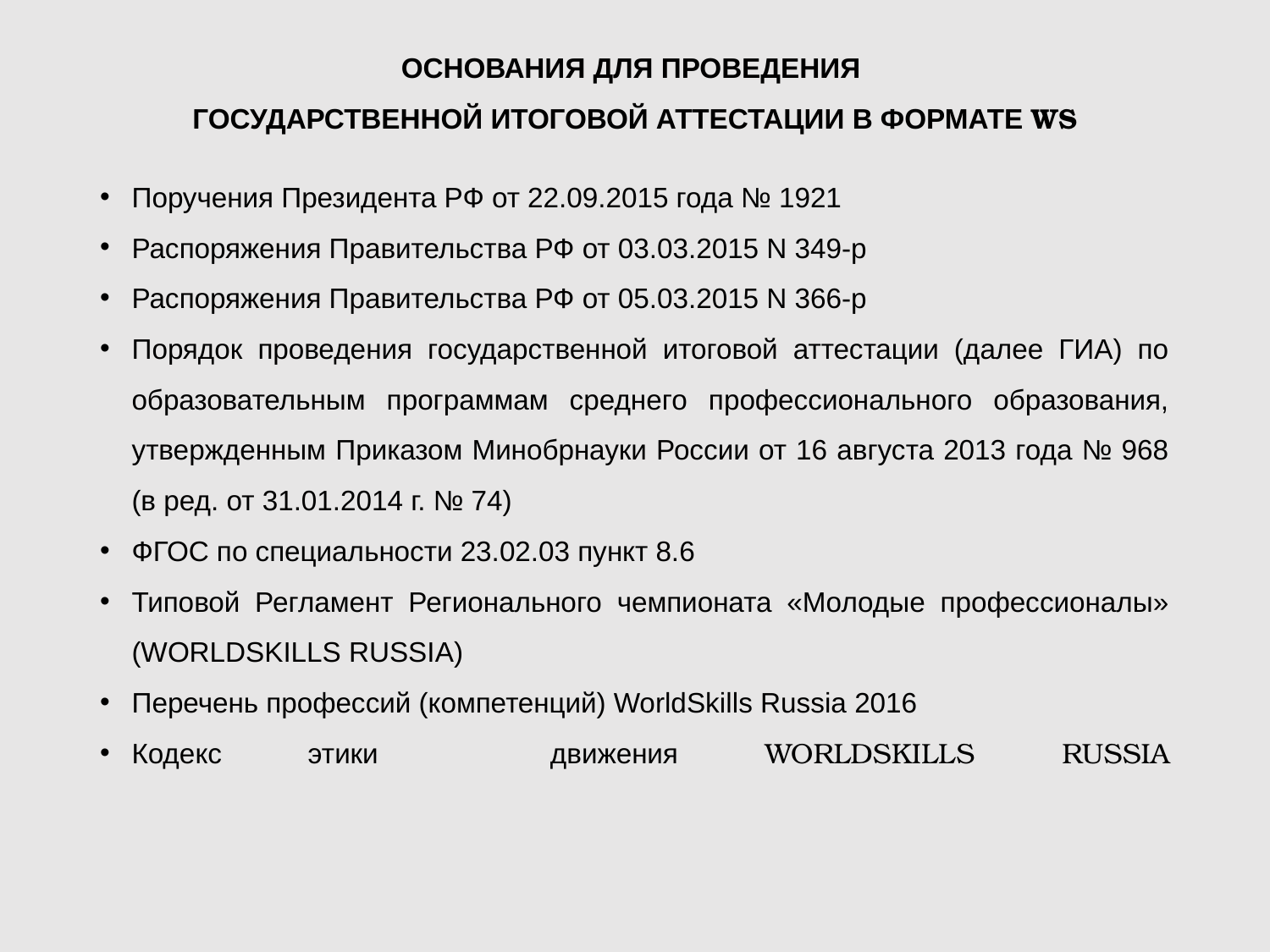

# Основания для проведения государственной итоговой аттестации в формате WS
Поручения Президента РФ от 22.09.2015 года № 1921
Распоряжения Правительства РФ от 03.03.2015 N 349-р
Распоряжения Правительства РФ от 05.03.2015 N 366-р
Порядок проведения государственной итоговой аттестации (далее ГИА) по образовательным программам среднего профессионального образования, утвержденным Приказом Минобрнауки России от 16 августа 2013 года № 968 (в ред. от 31.01.2014 г. № 74)
ФГОС по специальности 23.02.03 пункт 8.6
Типовой Регламент Регионального чемпионата «Молодые профессионалы» (WORLDSKILLS RUSSIA)
Перечень профессий (компетенций) WorldSkills Russia 2016
Кодекс этики  движения WORLDSKILLS RUSSIA